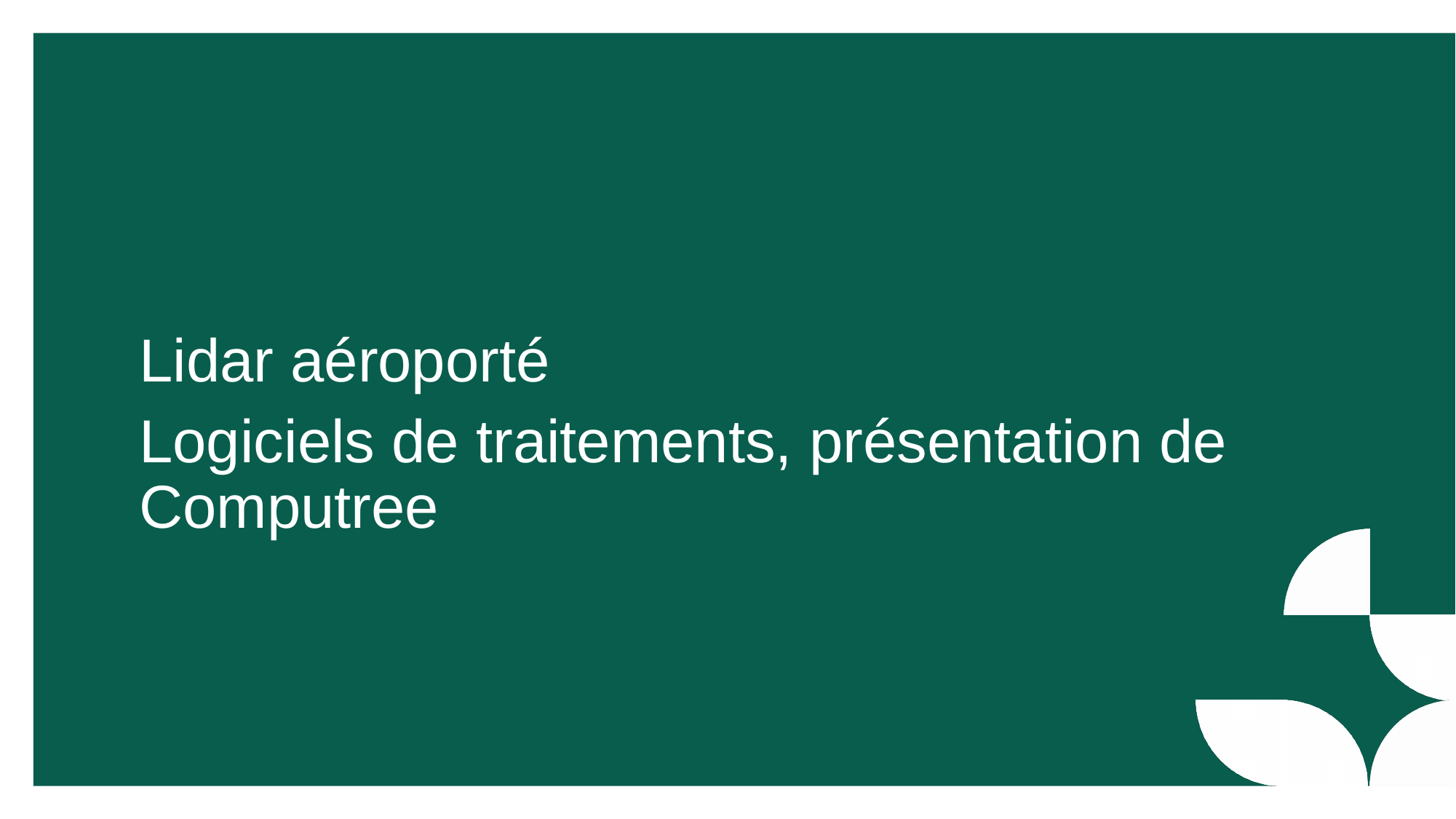

Lidar aéroporté
Logiciels de traitements, présentation de Computree